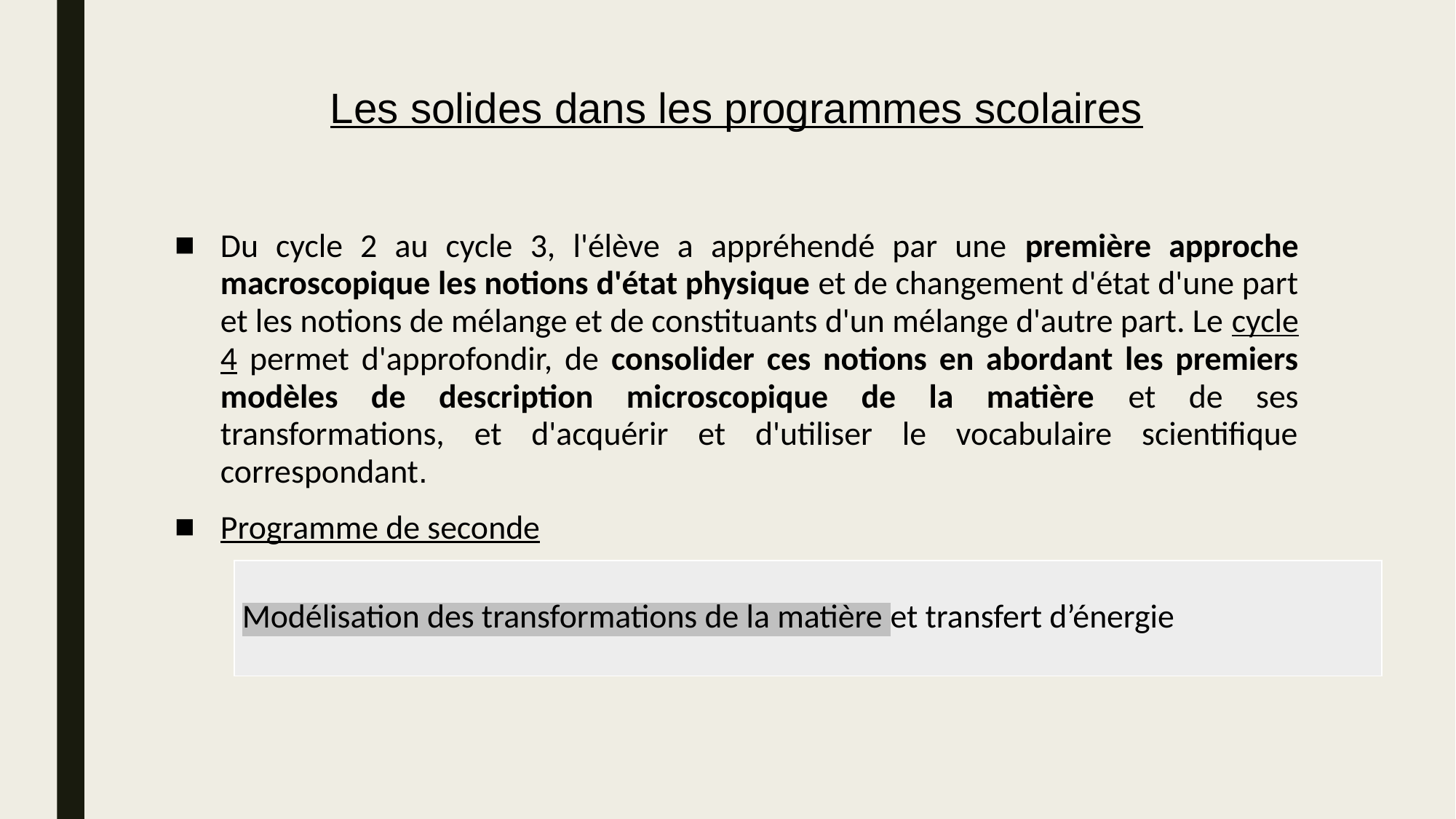

# Les solides dans les programmes scolaires
Du cycle 2 au cycle 3, l'élève a appréhendé par une première approche macroscopique les notions d'état physique et de changement d'état d'une part et les notions de mélange et de constituants d'un mélange d'autre part. Le cycle 4 permet d'approfondir, de consolider ces notions en abordant les premiers modèles de description microscopique de la matière et de ses transformations, et d'acquérir et d'utiliser le vocabulaire scientifique correspondant.
Programme de seconde

| Modélisation des transformations de la matière et transfert d’énergie |
| --- |